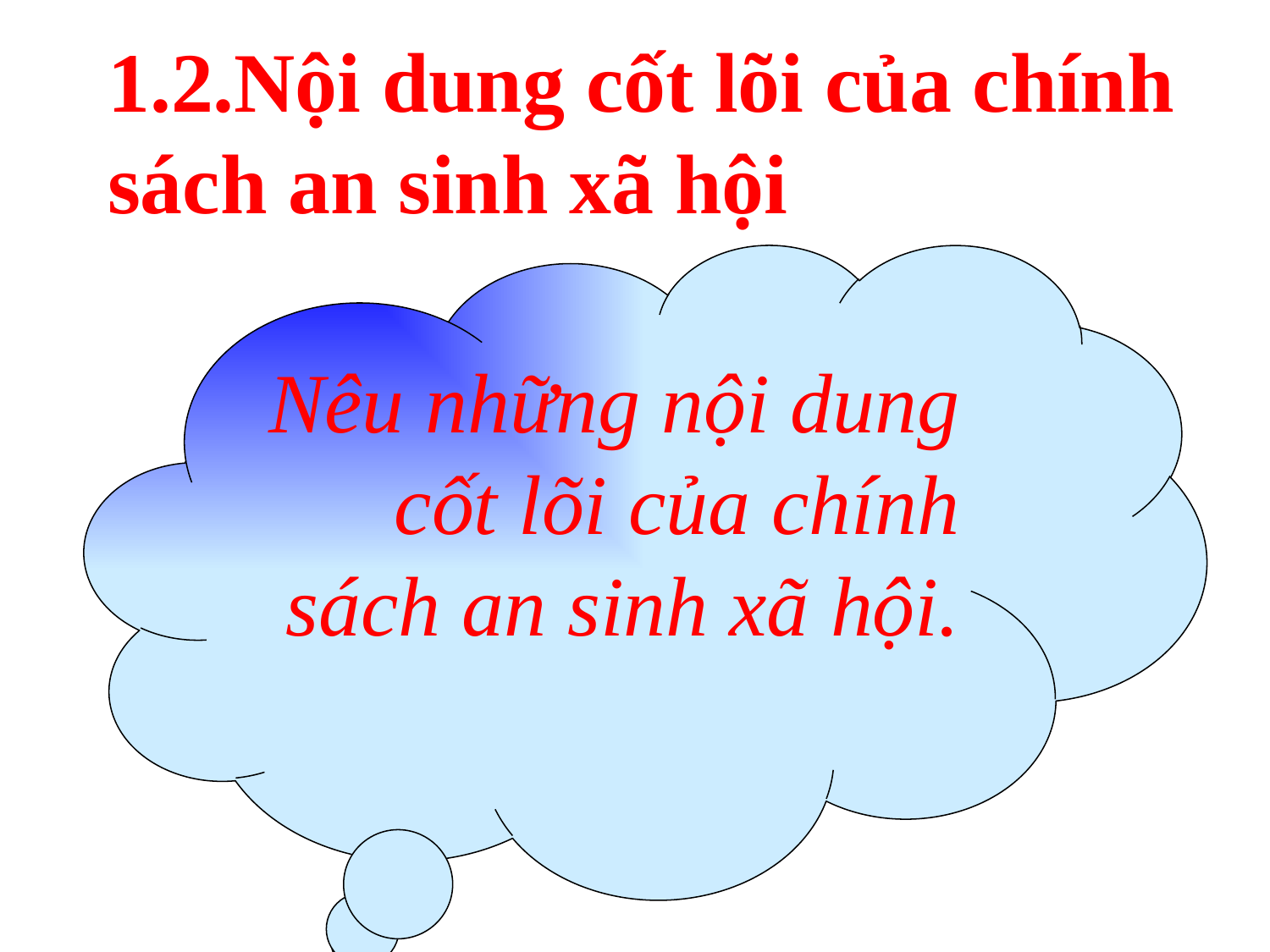

1.2.Nội dung cốt lõi của chính sách an sinh xã hội
Nêu những nội dung cốt lõi của chính sách an sinh xã hội.